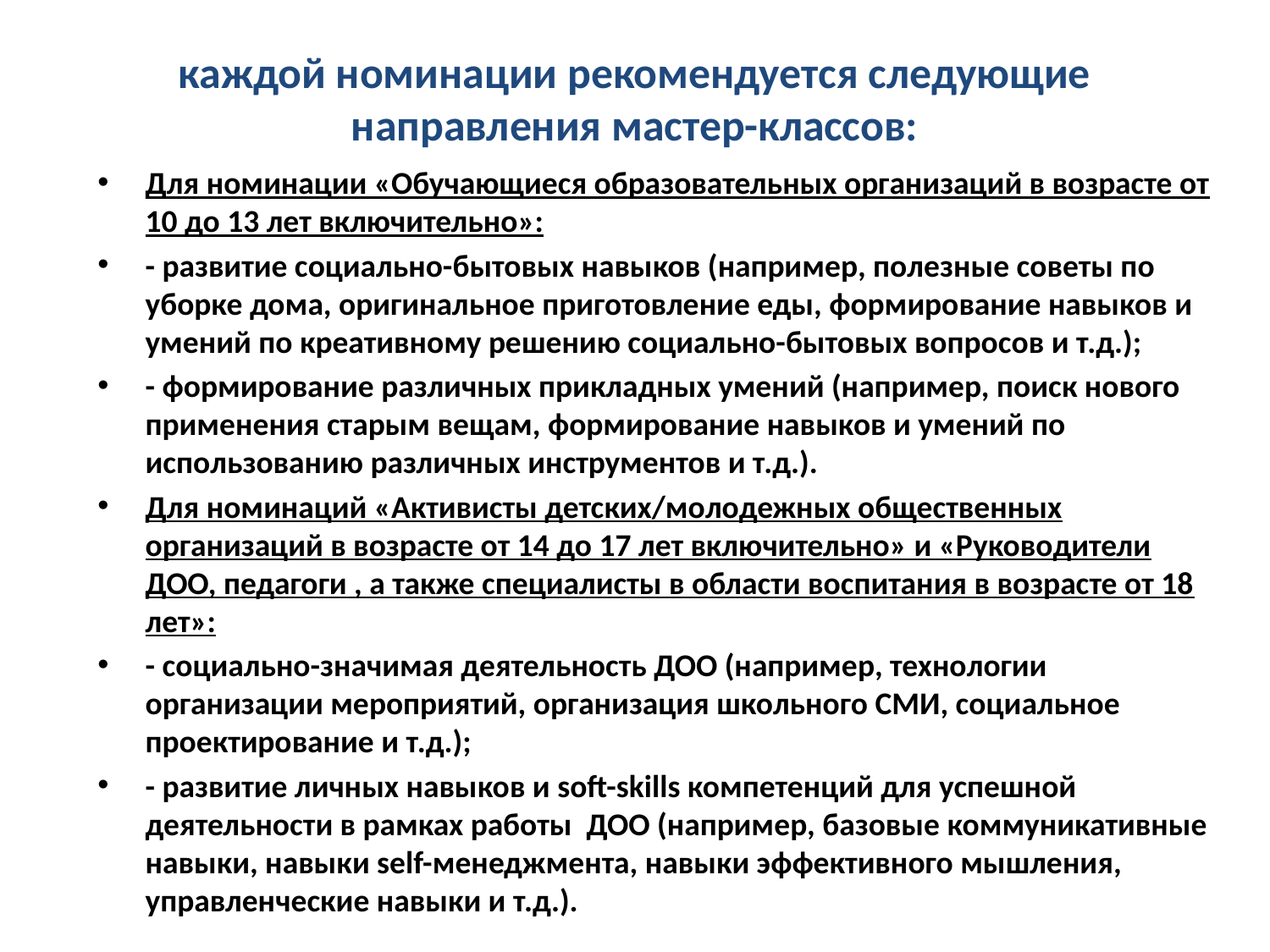

# каждой номинации рекомендуется следующие направления мастер-классов:
Для номинации «Обучающиеся образовательных организаций в возрасте от 10 до 13 лет включительно»:
- развитие социально-бытовых навыков (например, полезные советы по уборке дома, оригинальное приготовление еды, формирование навыков и умений по креативному решению социально-бытовых вопросов и т.д.);
- формирование различных прикладных умений (например, поиск нового применения старым вещам, формирование навыков и умений по использованию различных инструментов и т.д.).
Для номинаций «Активисты детских/молодежных общественных организаций в возрасте от 14 до 17 лет включительно» и «Руководители ДОО, педагоги , а также специалисты в области воспитания в возрасте от 18 лет»:
- социально-значимая деятельность ДОО (например, технологии организации мероприятий, организация школьного СМИ, социальное проектирование и т.д.);
- развитие личных навыков и soft-skills компетенций для успешной деятельности в рамках работы  ДОО (например, базовые коммуникативные навыки, навыки self-менеджмента, навыки эффективного мышления, управленческие навыки и т.д.).